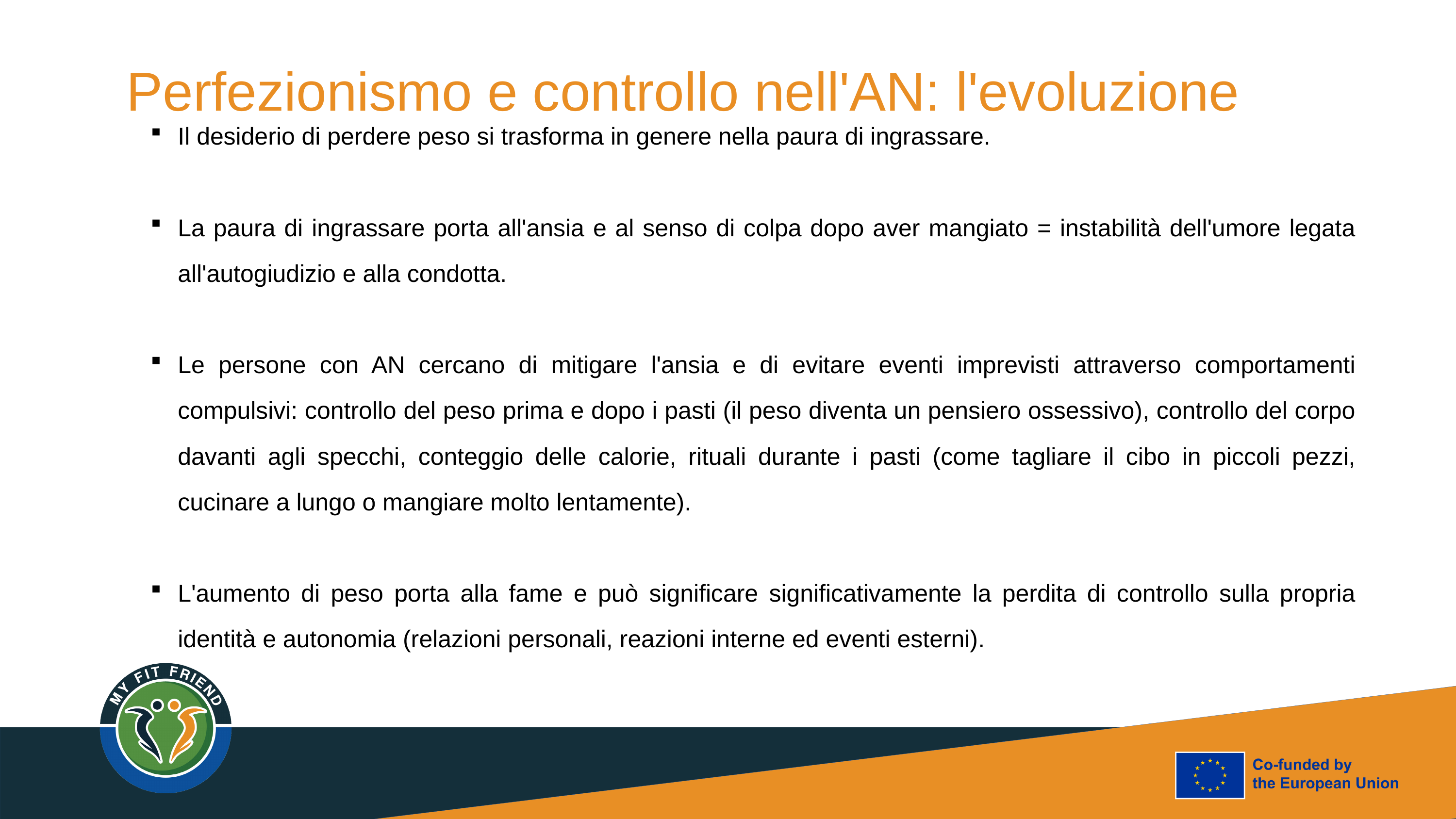

Perfezionismo e controllo nell'AN: l'evoluzione

Il desiderio di perdere peso si trasforma in genere nella paura di ingrassare.

La paura di ingrassare porta all'ansia e al senso di colpa dopo aver mangiato = instabilità dell'umore legata all'autogiudizio e alla condotta.

Le persone con AN cercano di mitigare l'ansia e di evitare eventi imprevisti attraverso comportamenti compulsivi: controllo del peso prima e dopo i pasti (il peso diventa un pensiero ossessivo), controllo del corpo davanti agli specchi, conteggio delle calorie, rituali durante i pasti (come tagliare il cibo in piccoli pezzi, cucinare a lungo o mangiare molto lentamente).

L'aumento di peso porta alla fame e può significare significativamente la perdita di controllo sulla propria identità e autonomia (relazioni personali, reazioni interne ed eventi esterni).